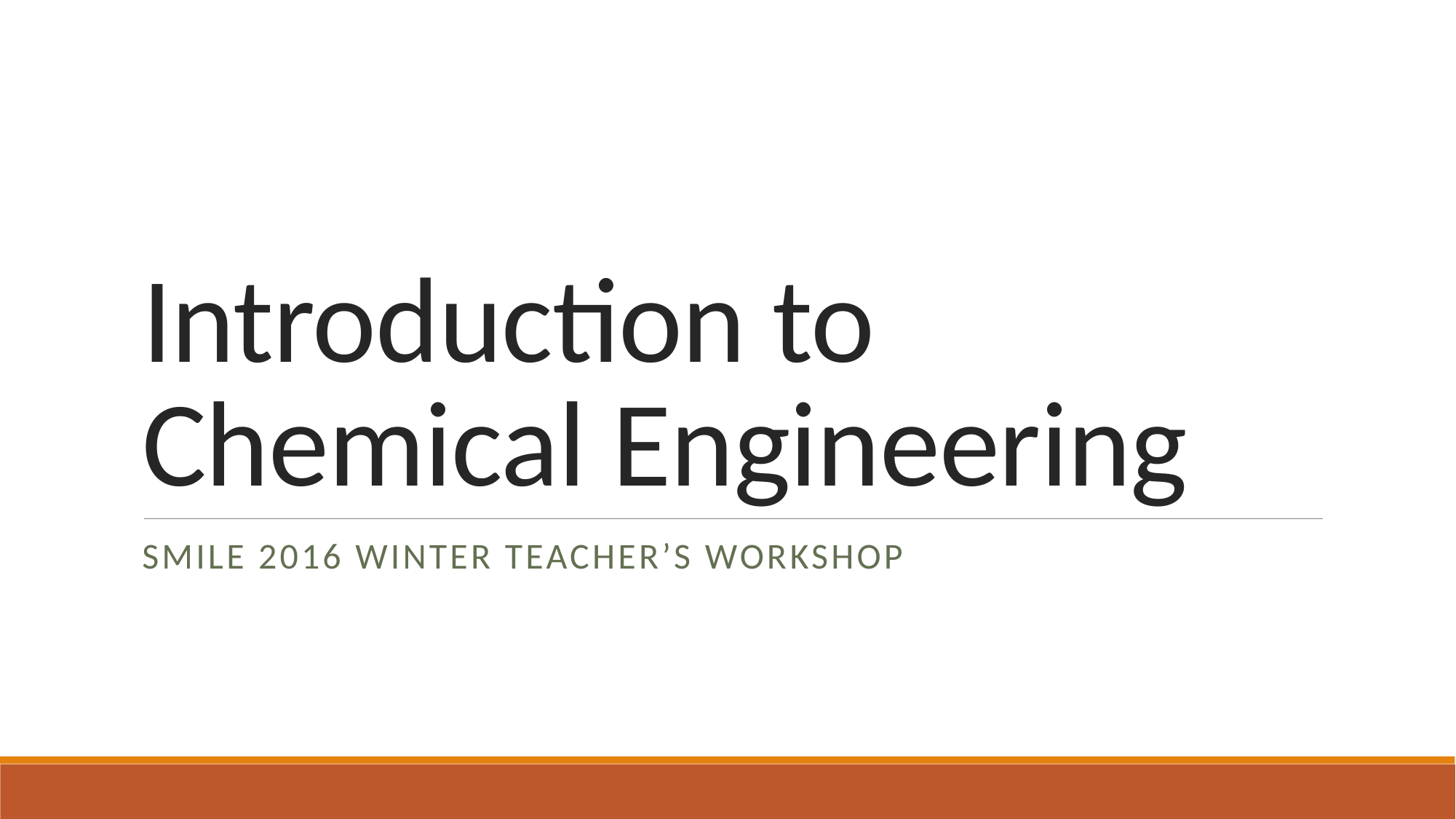

# Introduction to Chemical Engineering
SMILE 2016 Winter Teacher’s Workshop